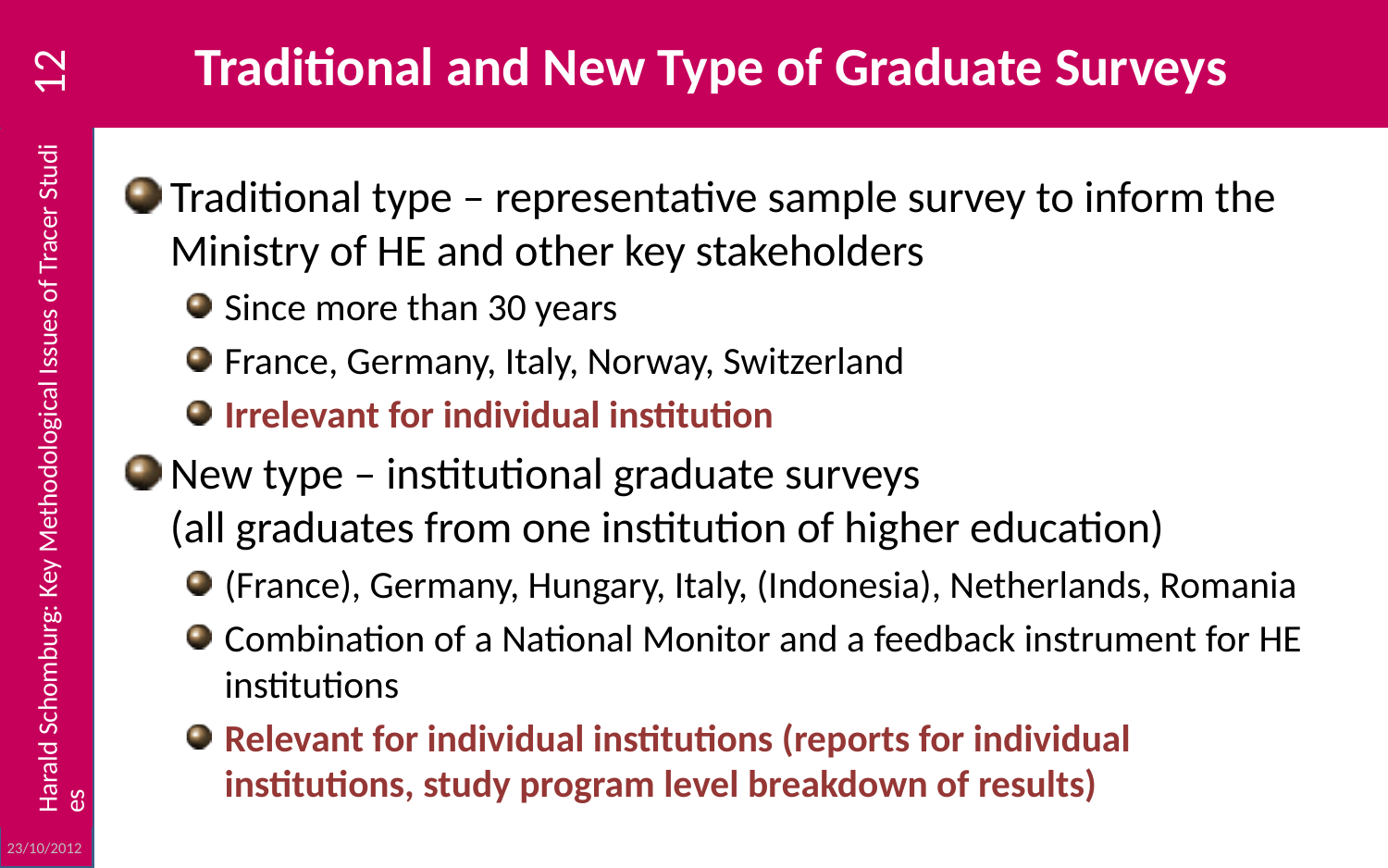

# Traditional and New Type of Graduate Surveys
12
Traditional type – representative sample survey to inform the Ministry of HE and other key stakeholders
Since more than 30 years
France, Germany, Italy, Norway, Switzerland
Irrelevant for individual institution
New type – institutional graduate surveys
(all graduates from one institution of higher education)
(France), Germany, Hungary, Italy, (Indonesia), Netherlands, Romania
Combination of a National Monitor and a feedback instrument for HE institutions
Relevant for individual institutions (reports for individual institutions, study program level breakdown of results)

Harald Schomburg: Key Methodological Issues of Tracer Studies
23/10/2012